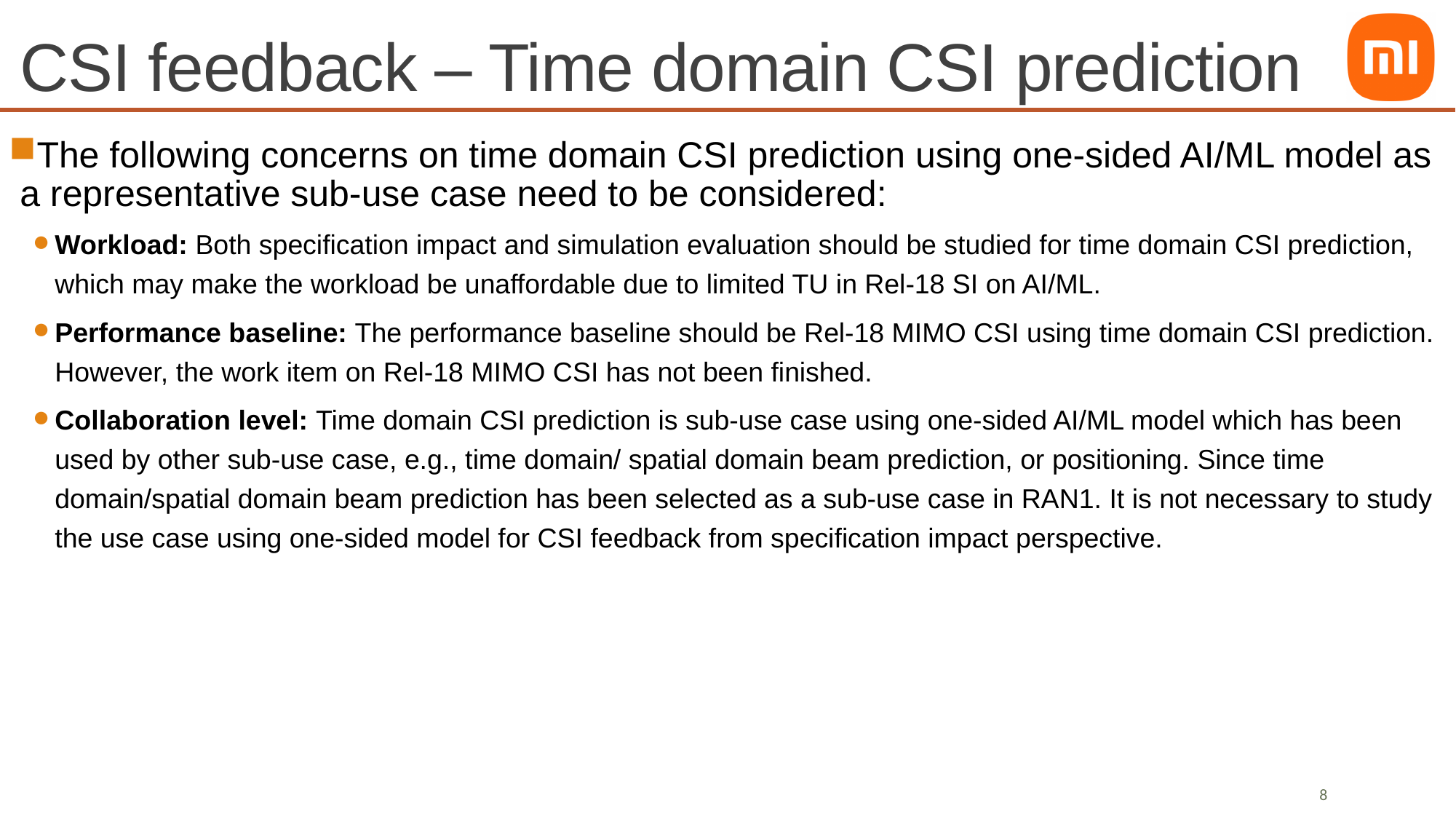

# CSI feedback – Time domain CSI prediction
The following concerns on time domain CSI prediction using one-sided AI/ML model as a representative sub-use case need to be considered:
Workload: Both specification impact and simulation evaluation should be studied for time domain CSI prediction, which may make the workload be unaffordable due to limited TU in Rel-18 SI on AI/ML.
Performance baseline: The performance baseline should be Rel-18 MIMO CSI using time domain CSI prediction. However, the work item on Rel-18 MIMO CSI has not been finished.
Collaboration level: Time domain CSI prediction is sub-use case using one-sided AI/ML model which has been used by other sub-use case, e.g., time domain/ spatial domain beam prediction, or positioning. Since time domain/spatial domain beam prediction has been selected as a sub-use case in RAN1. It is not necessary to study the use case using one-sided model for CSI feedback from specification impact perspective.